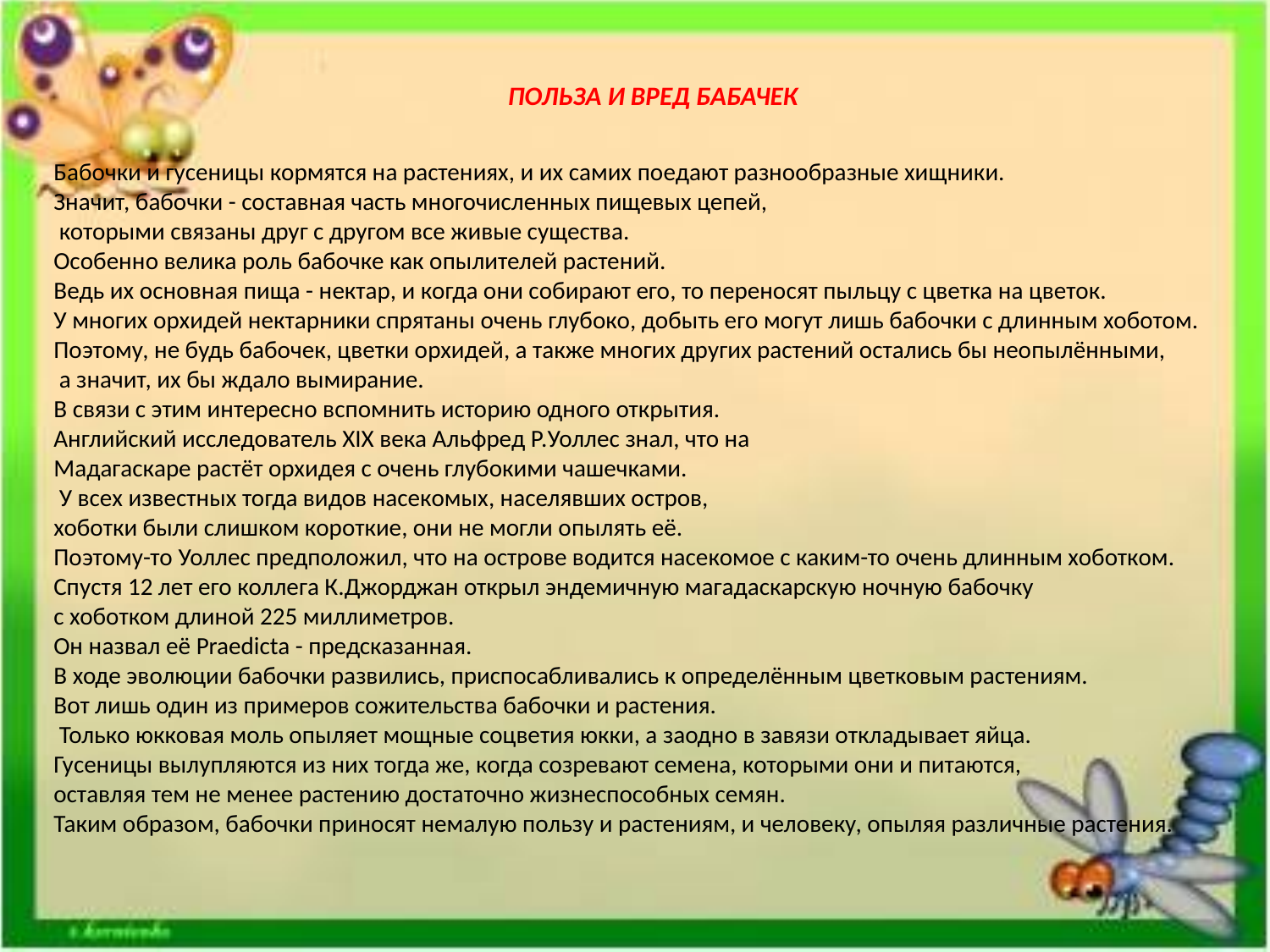

#
|  | ПОЛЬЗА И ВРЕД БАБАЧЕК |
| --- | --- |
Бабочки и гусеницы кормятся на растениях, и их самих поедают разнообразные хищники.
Значит, бабочки - составная часть многочисленных пищевых цепей,
 которыми связаны друг с другом все живые существа.
Особенно велика роль бабочке как опылителей растений.
Ведь их основная пища - нектар, и когда они собирают его, то переносят пыльцу с цветка на цветок.
У многих орхидей нектарники спрятаны очень глубоко, добыть его могут лишь бабочки с длинным хоботом.
Поэтому, не будь бабочек, цветки орхидей, а также многих других растений остались бы неопылёнными,
 а значит, их бы ждало вымирание.
В связи с этим интересно вспомнить историю одного открытия.
Английский исследователь XIX века Альфред Р.Уоллес знал, что на
Мадагаскаре растёт орхидея с очень глубокими чашечками.
 У всех известных тогда видов насекомых, населявших остров,
хоботки были слишком короткие, они не могли опылять её.
Поэтому-то Уоллес предположил, что на острове водится насекомое с каким-то очень длинным хоботком.
Спустя 12 лет его коллега К.Джорджан открыл эндемичную магадаскарскую ночную бабочку
с хоботком длиной 225 миллиметров.
Он назвал её Praedicta - предсказанная.
В ходе эволюции бабочки развились, приспосабливались к определённым цветковым растениям.
Вот лишь один из примеров сожительства бабочки и растения.
 Только юкковая моль опыляет мощные соцветия юкки, а заодно в завязи откладывает яйца.
Гусеницы вылупляются из них тогда же, когда созревают семена, которыми они и питаются,
оставляя тем не менее растению достаточно жизнеспособных семян.
Таким образом, бабочки приносят немалую пользу и растениям, и человеку, опыляя различные растения.